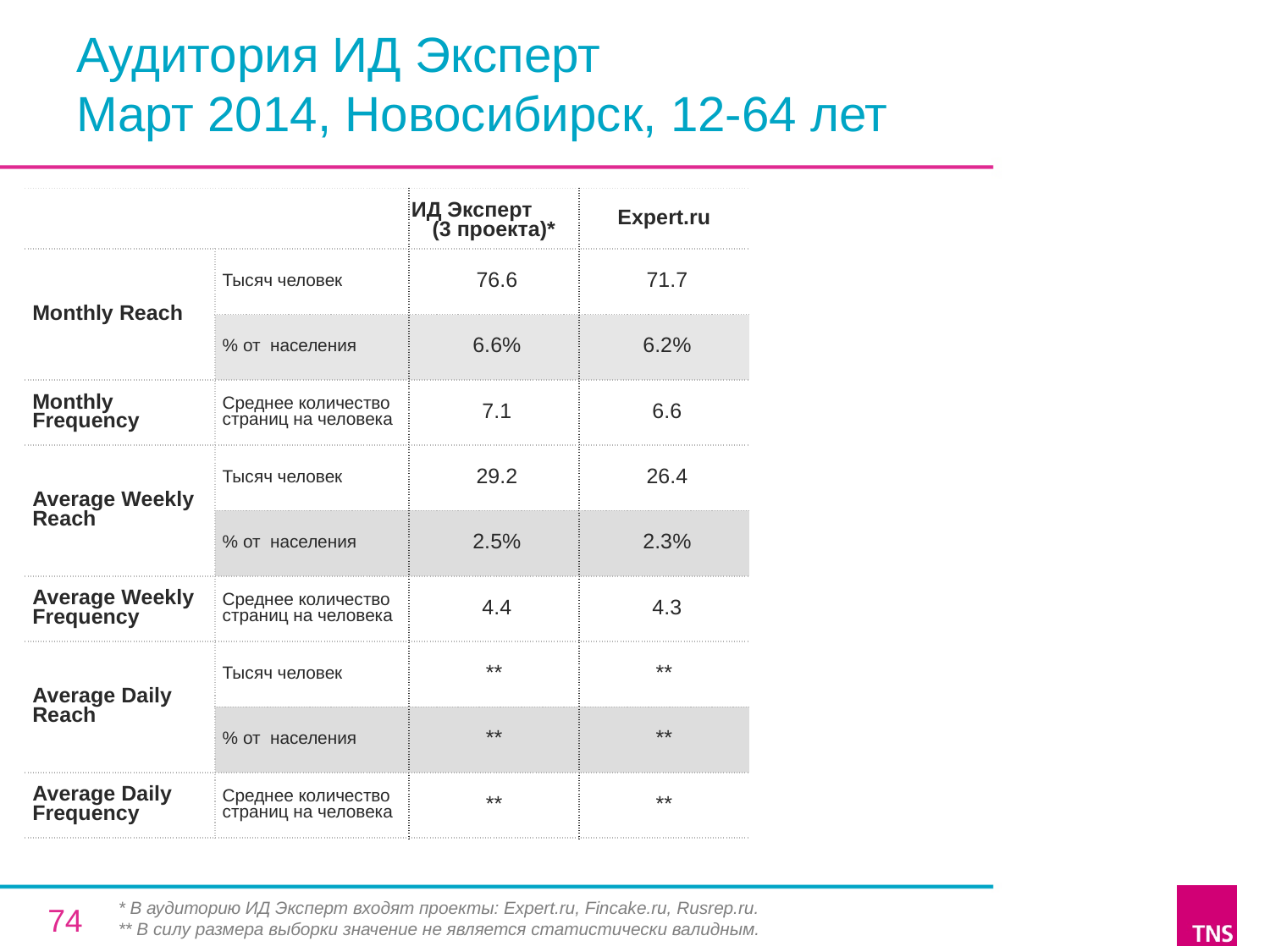

# Аудитория ИД Эксперт Март 2014, Новосибирск, 12-64 лет
|  |  | ИД Эксперт (3 проекта)\* | Expert.ru |
| --- | --- | --- | --- |
| Monthly Reach | Тысяч человек | 76.6 | 71.7 |
|  | % от населения | 6.6% | 6.2% |
| Monthly Frequency | Среднее количество страниц на человека | 7.1 | 6.6 |
| Average Weekly Reach | Тысяч человек | 29.2 | 26.4 |
|  | % от населения | 2.5% | 2.3% |
| Average Weekly Frequency | Среднее количество страниц на человека | 4.4 | 4.3 |
| Average Daily Reach | Тысяч человек | \*\* | \*\* |
|  | % от населения | \*\* | \*\* |
| Average Daily Frequency | Среднее количество страниц на человека | \*\* | \*\* |
* В аудиторию ИД Эксперт входят проекты: Expert.ru, Fincake.ru, Rusrep.ru.
** В силу размера выборки значение не является статистически валидным.
74